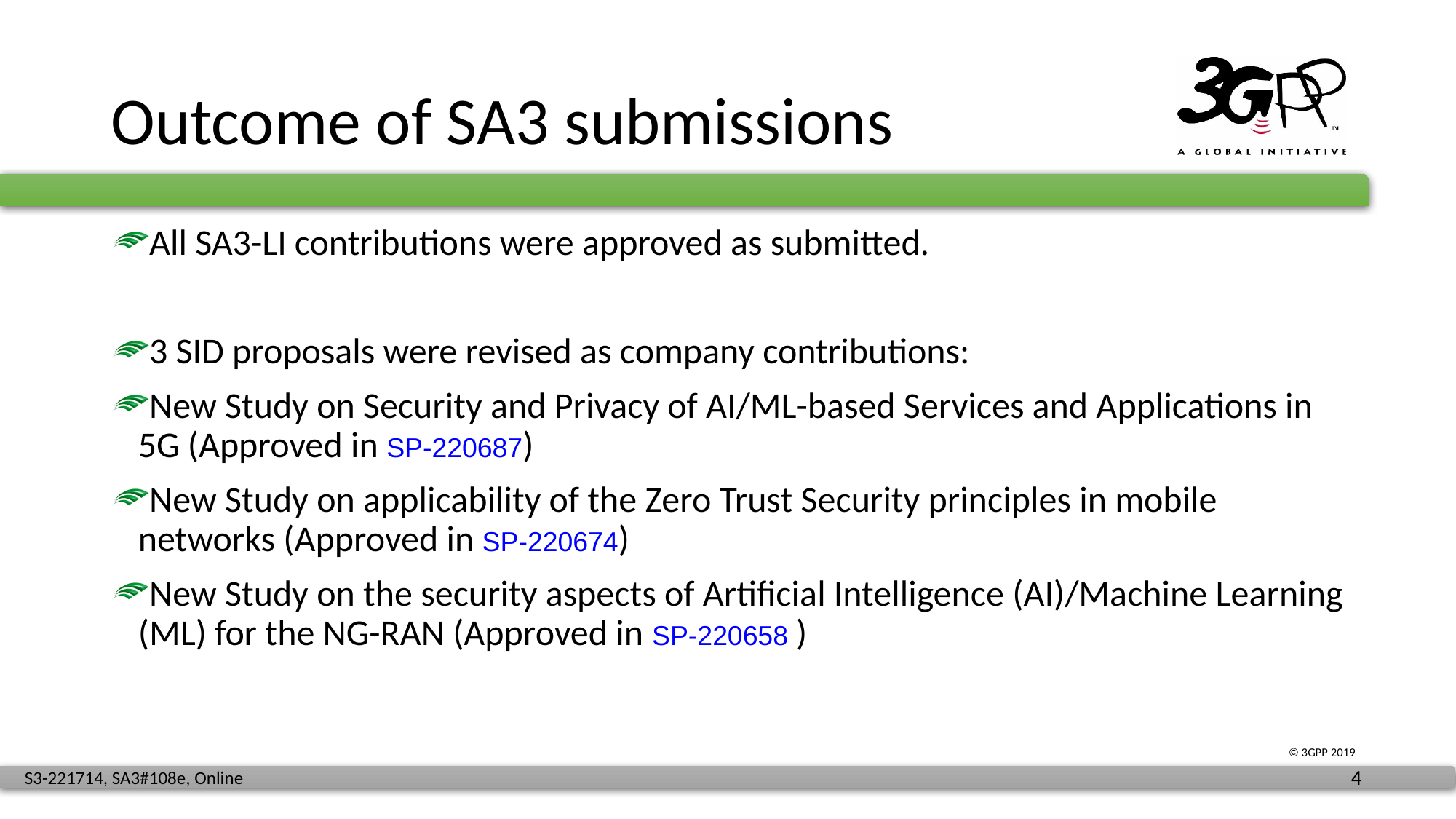

# Outcome of SA3 submissions
All SA3-LI contributions were approved as submitted.

3 SID proposals were revised as company contributions:
New Study on Security and Privacy of AI/ML-based Services and Applications in 5G (Approved in SP-220687)
New Study on applicability of the Zero Trust Security principles in mobile networks (Approved in SP-220674)
New Study on the security aspects of Artificial Intelligence (AI)/Machine Learning (ML) for the NG-RAN (Approved in SP‑220658 )